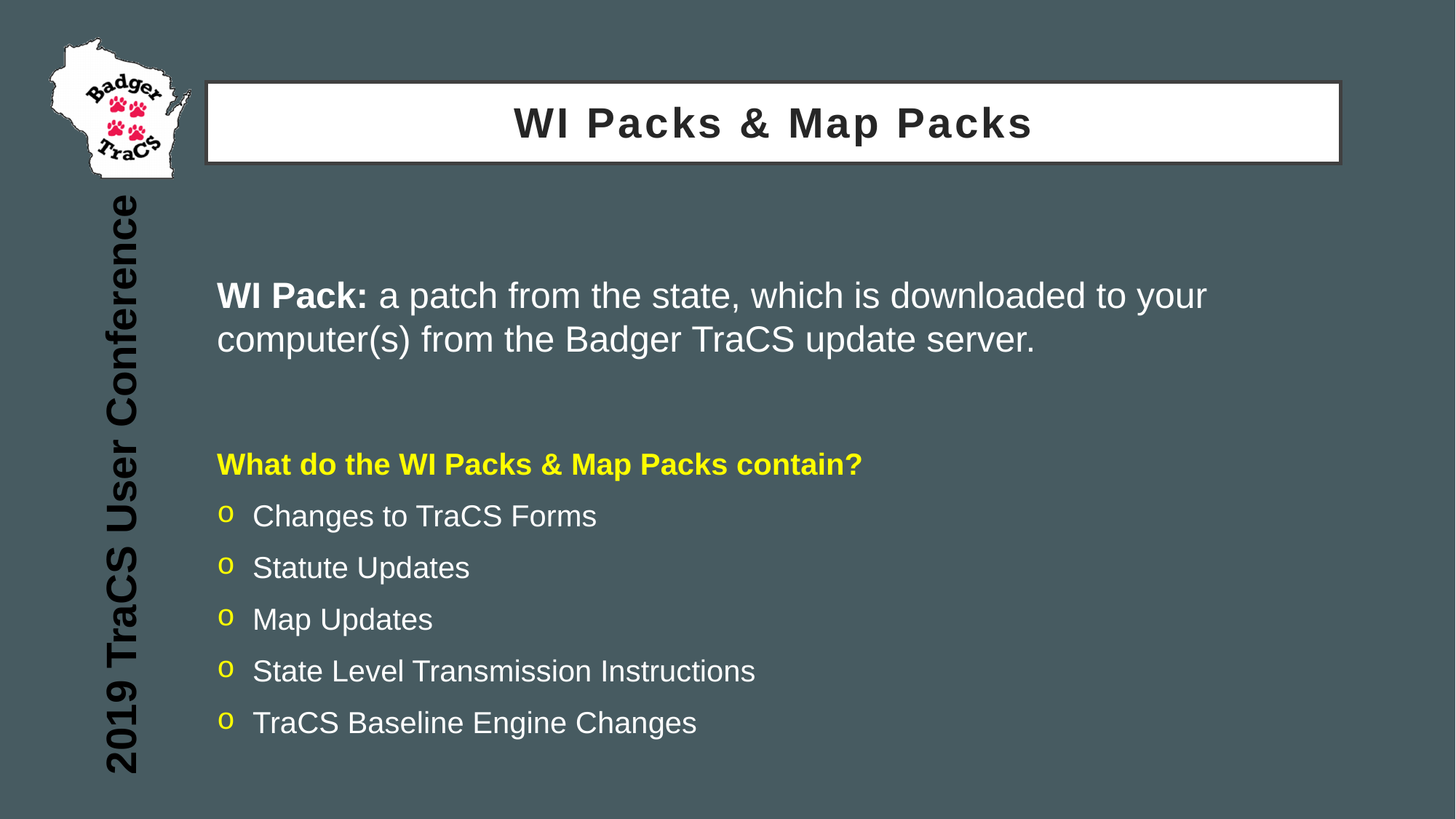

# WI Packs & Map Packs

WI Pack: a patch from the state, which is downloaded to your computer(s) from the Badger TraCS update server.

What do the WI Packs & Map Packs contain?
 Changes to TraCS Forms
 Statute Updates
 Map Updates
 State Level Transmission Instructions
 TraCS Baseline Engine Changes